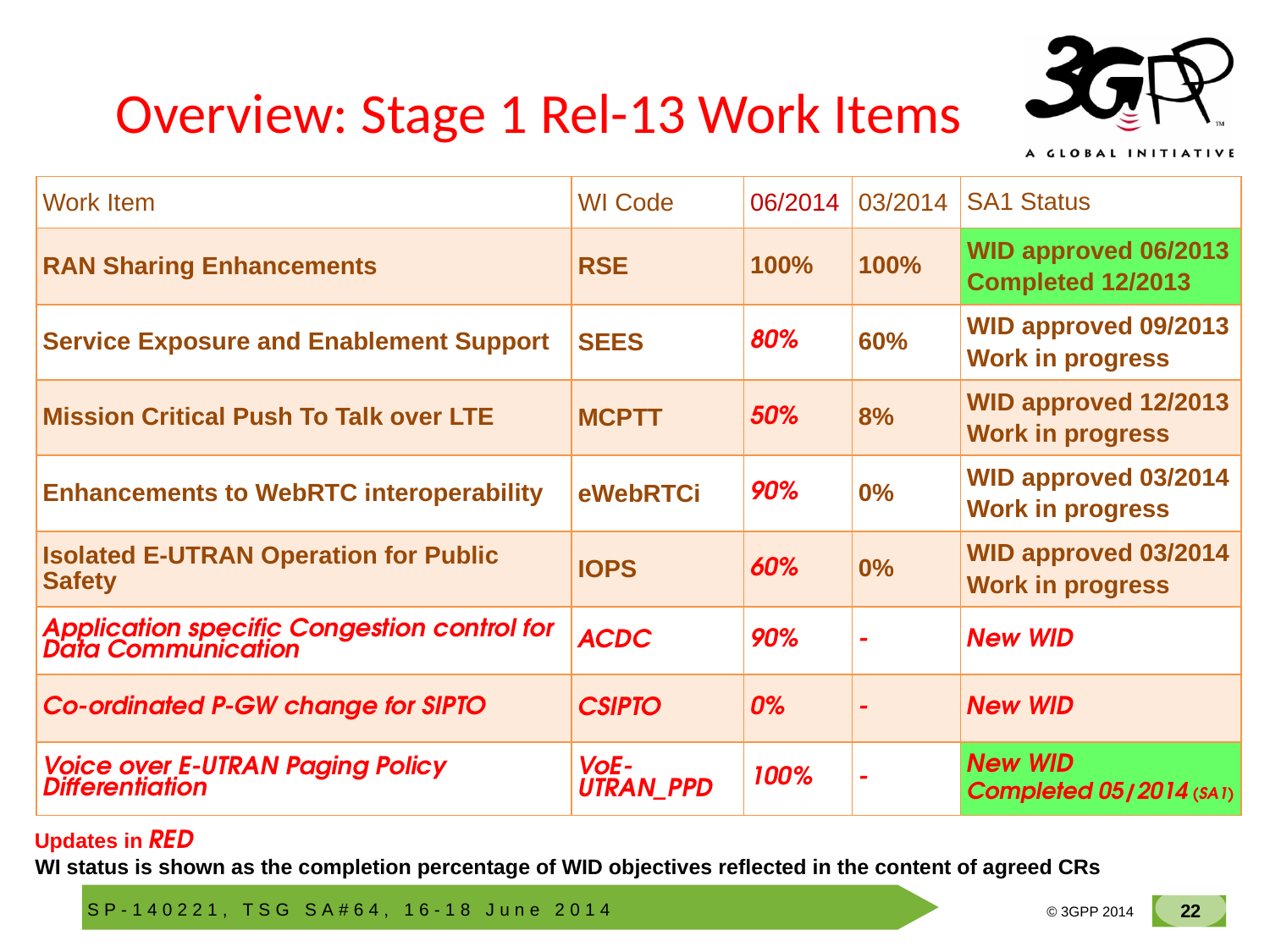

# Overview: Stage 1 Rel-13 Work Items
| Work Item | WI Code | 06/2014 | 03/2014 | SA1 Status |
| --- | --- | --- | --- | --- |
| RAN Sharing Enhancements | RSE | 100% | 100% | WID approved 06/2013 Completed 12/2013 |
| Service Exposure and Enablement Support | SEES | 80% | 60% | WID approved 09/2013 Work in progress |
| Mission Critical Push To Talk over LTE | MCPTT | 50% | 8% | WID approved 12/2013 Work in progress |
| Enhancements to WebRTC interoperability | eWebRTCi | 90% | 0% | WID approved 03/2014 Work in progress |
| Isolated E-UTRAN Operation for Public Safety | IOPS | 60% | 0% | WID approved 03/2014 Work in progress |
| Application specific Congestion control for Data Communication | ACDC | 90% | - | New WID |
| Co-ordinated P-GW change for SIPTO | CSIPTO | 0% | - | New WID |
| Voice over E-UTRAN Paging Policy Differentiation | VoE-UTRAN\_PPD | 100% | - | New WID Completed 05/2014 (SA1) |
Updates in RED
WI status is shown as the completion percentage of WID objectives reflected in the content of agreed CRs